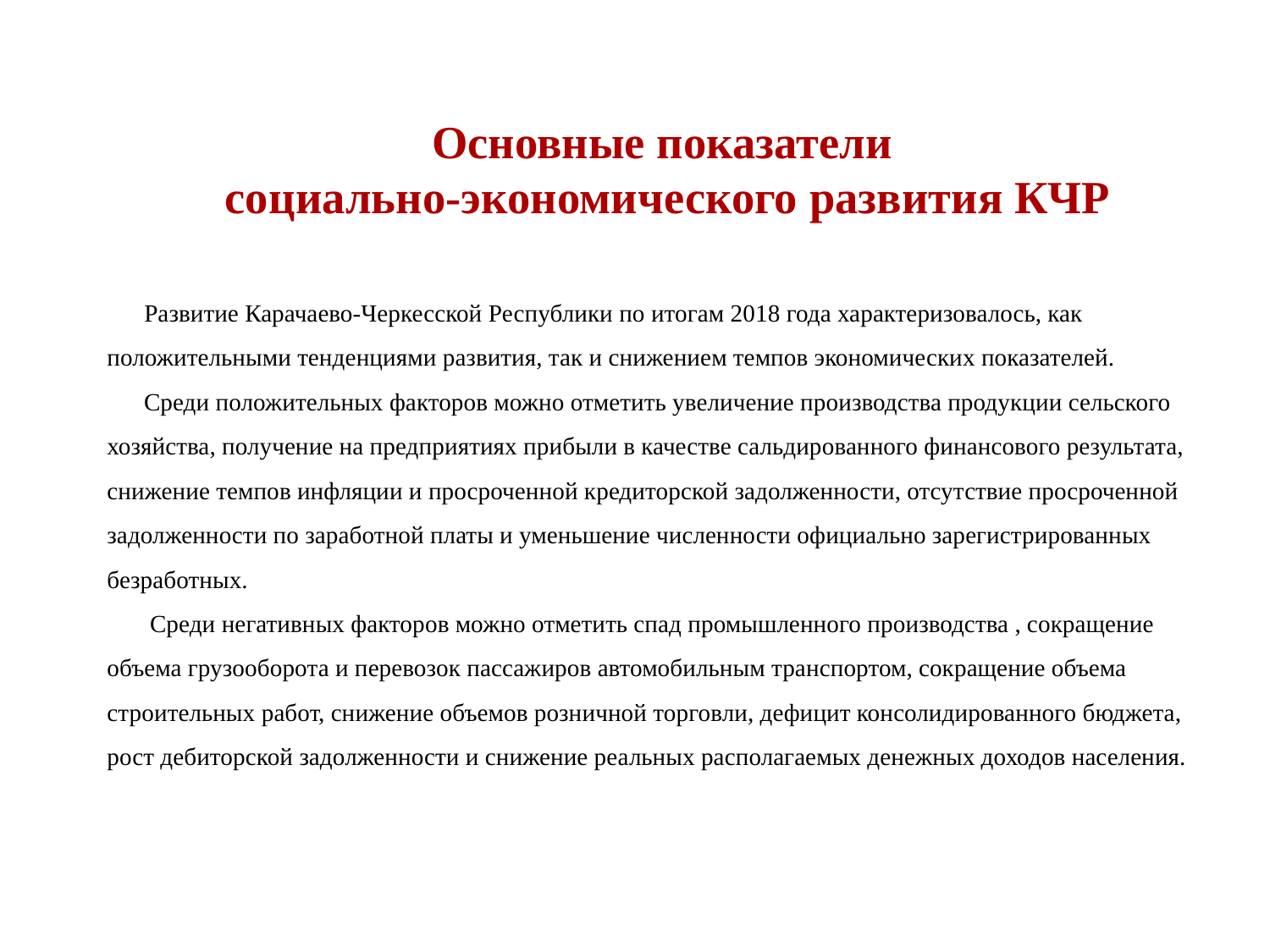

Основные показатели
социально-экономического развития КЧР
        Развитие Карачаево-Черкесской Республики по итогам 2018 года характеризовалось, как положительными тенденциями развития, так и снижением темпов экономических показателей.
      Среди положительных факторов можно отметить увеличение производства продукции сельского хозяйства, получение на предприятиях прибыли в качестве сальдированного финансового результата, снижение темпов инфляции и просроченной кредиторской задолженности, отсутствие просроченной задолженности по заработной платы и уменьшение численности официально зарегистрированных безработных.
       Среди негативных факторов можно отметить спад промышленного производства , сокращение объема грузооборота и перевозок пассажиров автомобильным транспортом, сокращение объема строительных работ, снижение объемов розничной торговли, дефицит консолидированного бюджета, рост дебиторской задолженности и снижение реальных располагаемых денежных доходов населения.